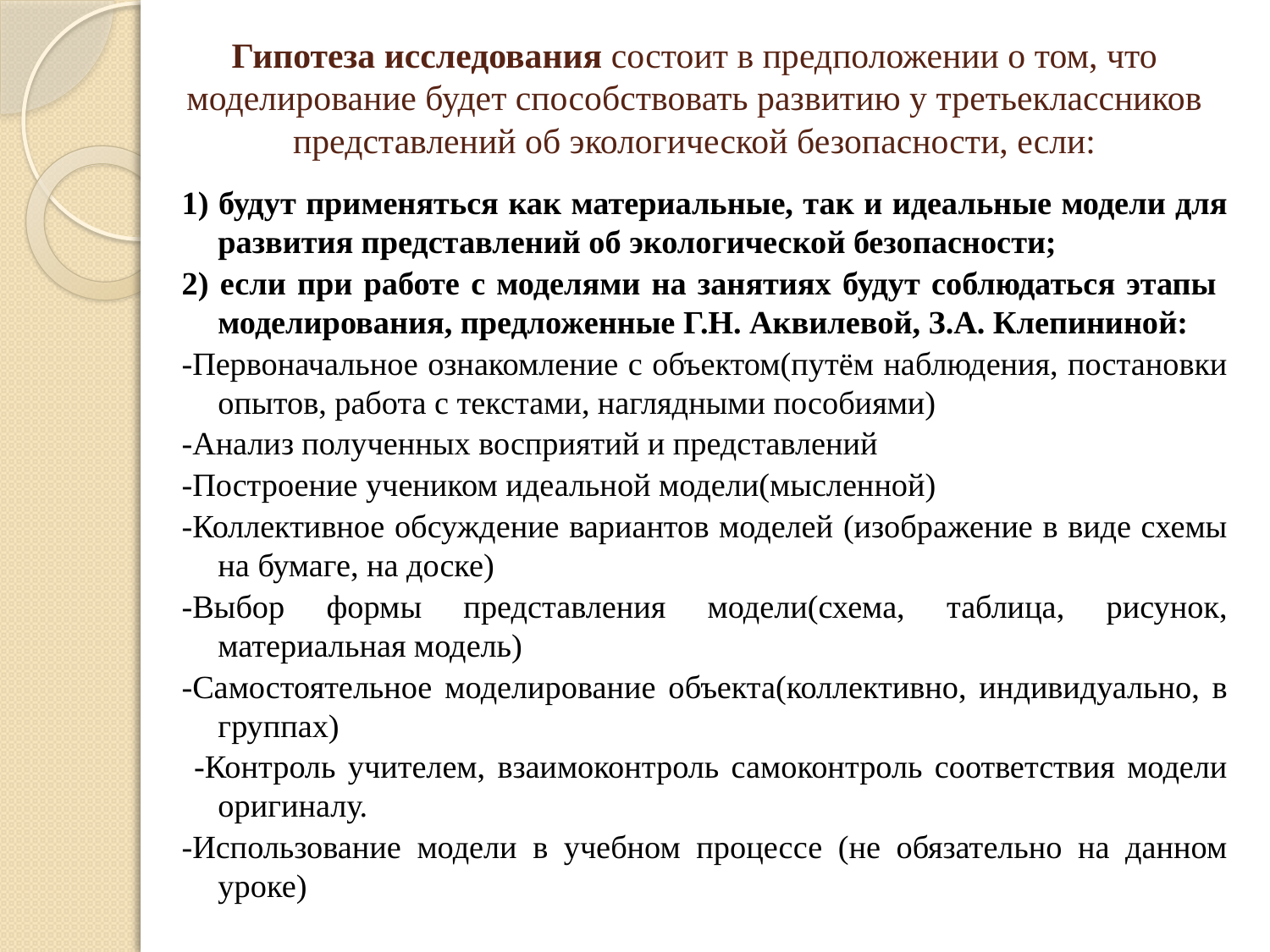

# Гипотеза исследования состоит в предположении о том, что моделирование будет способствовать развитию у третьеклассников представлений об экологической безопасности, если:
1) будут применяться как материальные, так и идеальные модели для развития представлений об экологической безопасности;
2) если при работе с моделями на занятиях будут соблюдаться этапы  моделирования, предложенные Г.Н. Аквилевой, З.А. Клепининой:
-Первоначальное ознакомление с объектом(путём наблюдения, постановки опытов, работа с текстами, наглядными пособиями)
-Анализ полученных восприятий и представлений
-Построение учеником идеальной модели(мысленной)
-Коллективное обсуждение вариантов моделей (изображение в виде схемы на бумаге, на доске)
-Выбор формы представления модели(схема, таблица, рисунок, материальная модель)
-Самостоятельное моделирование объекта(коллективно, индивидуально, в группах)
 -Контроль учителем, взаимоконтроль самоконтроль соответствия модели оригиналу.
-Использование модели в учебном процессе (не обязательно на данном уроке)